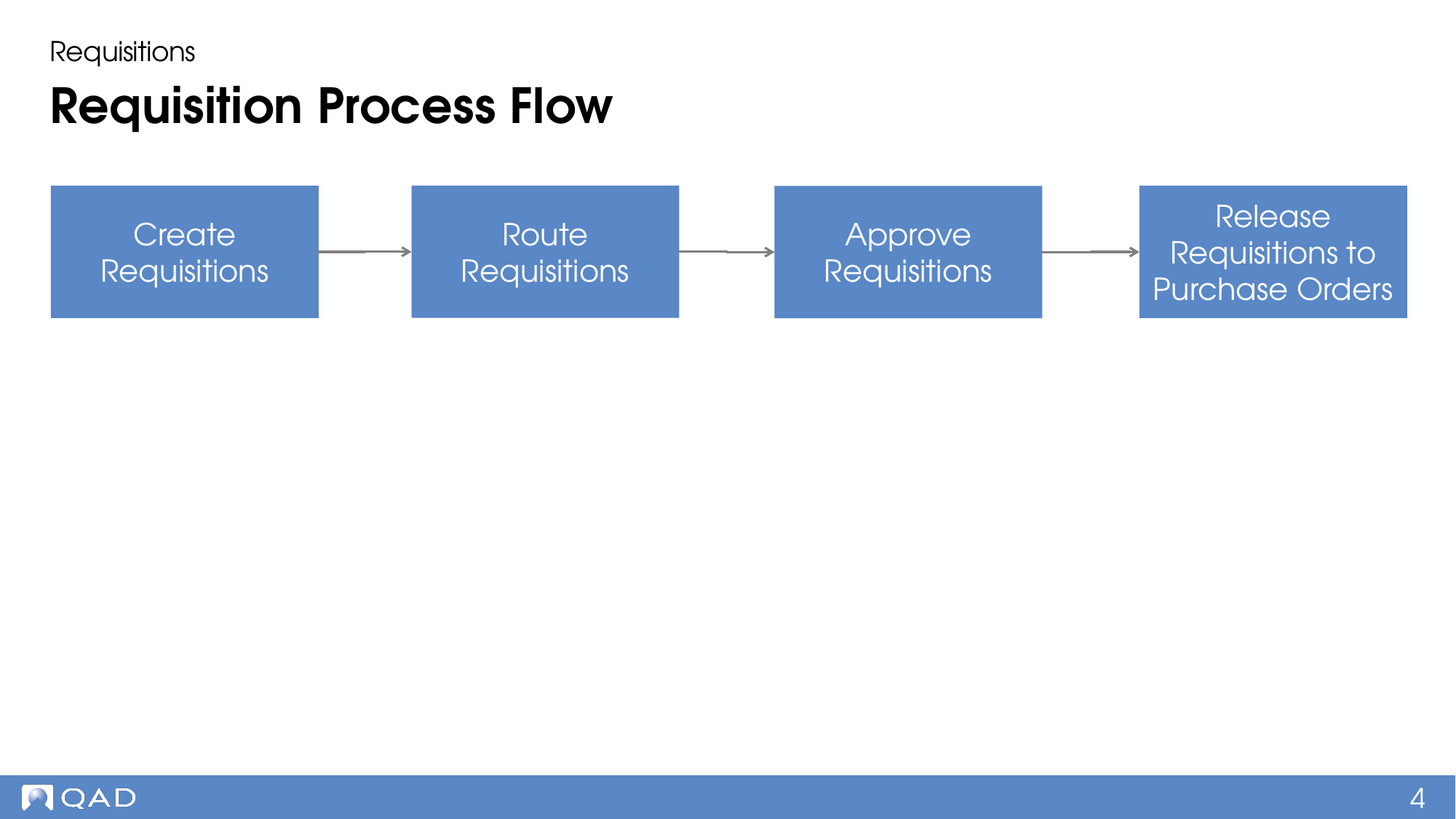

Requisitions
# Requisition Process Flow
Route Requisitions
Create Requisitions
Release Requisitions to Purchase Orders
Approve Requisitions
4